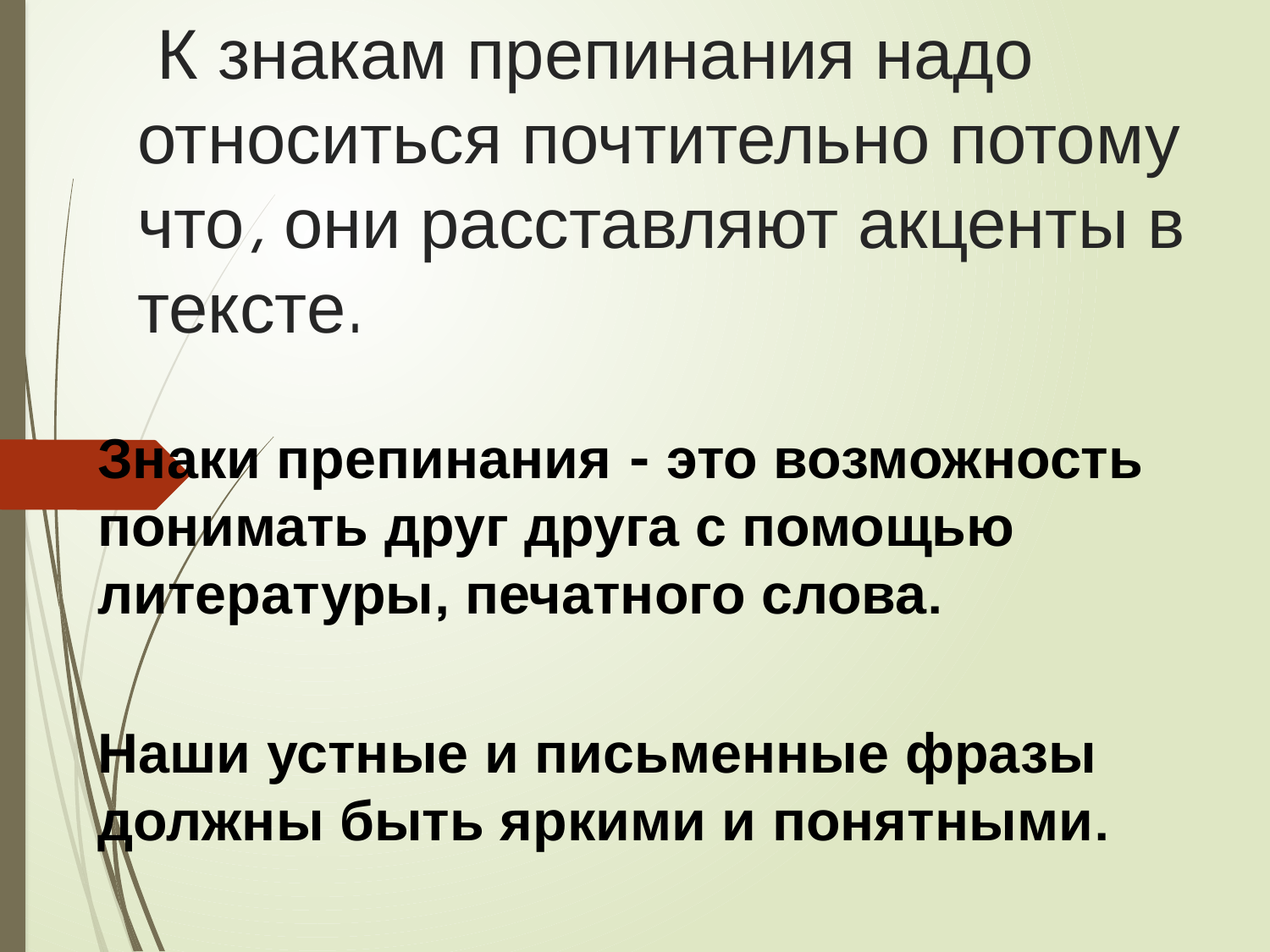

# К знакам препинания надо относиться почтительно потому что, они расставляют акценты в тексте.
Знаки препинания - это возможность понимать друг друга с помощью литературы, печатного слова.

Наши устные и письменные фразы должны быть яркими и понятными.